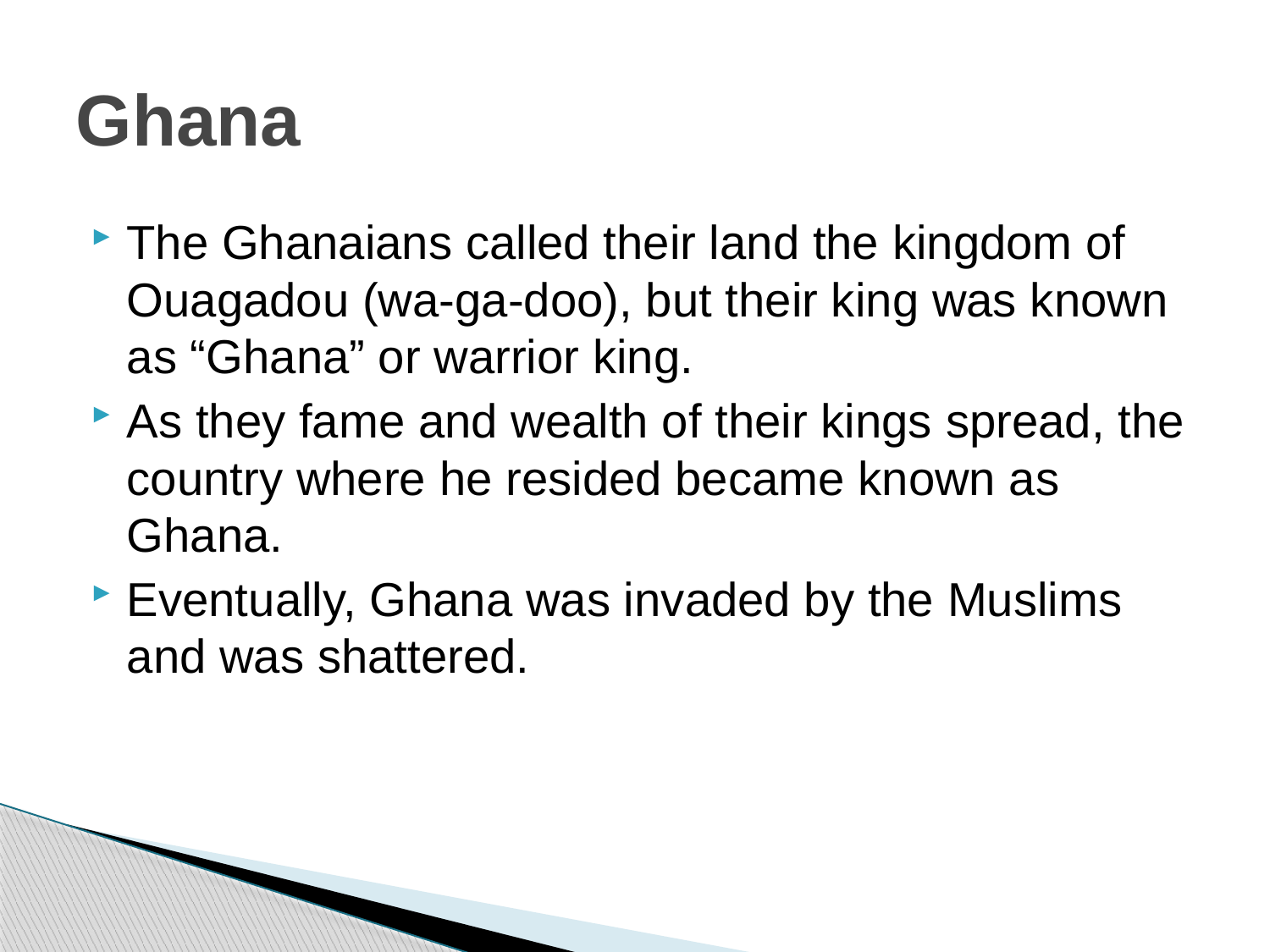

# Ghana
The Ghanaians called their land the kingdom of Ouagadou (wa-ga-doo), but their king was known as “Ghana” or warrior king.
As they fame and wealth of their kings spread, the country where he resided became known as Ghana.
Eventually, Ghana was invaded by the Muslims and was shattered.